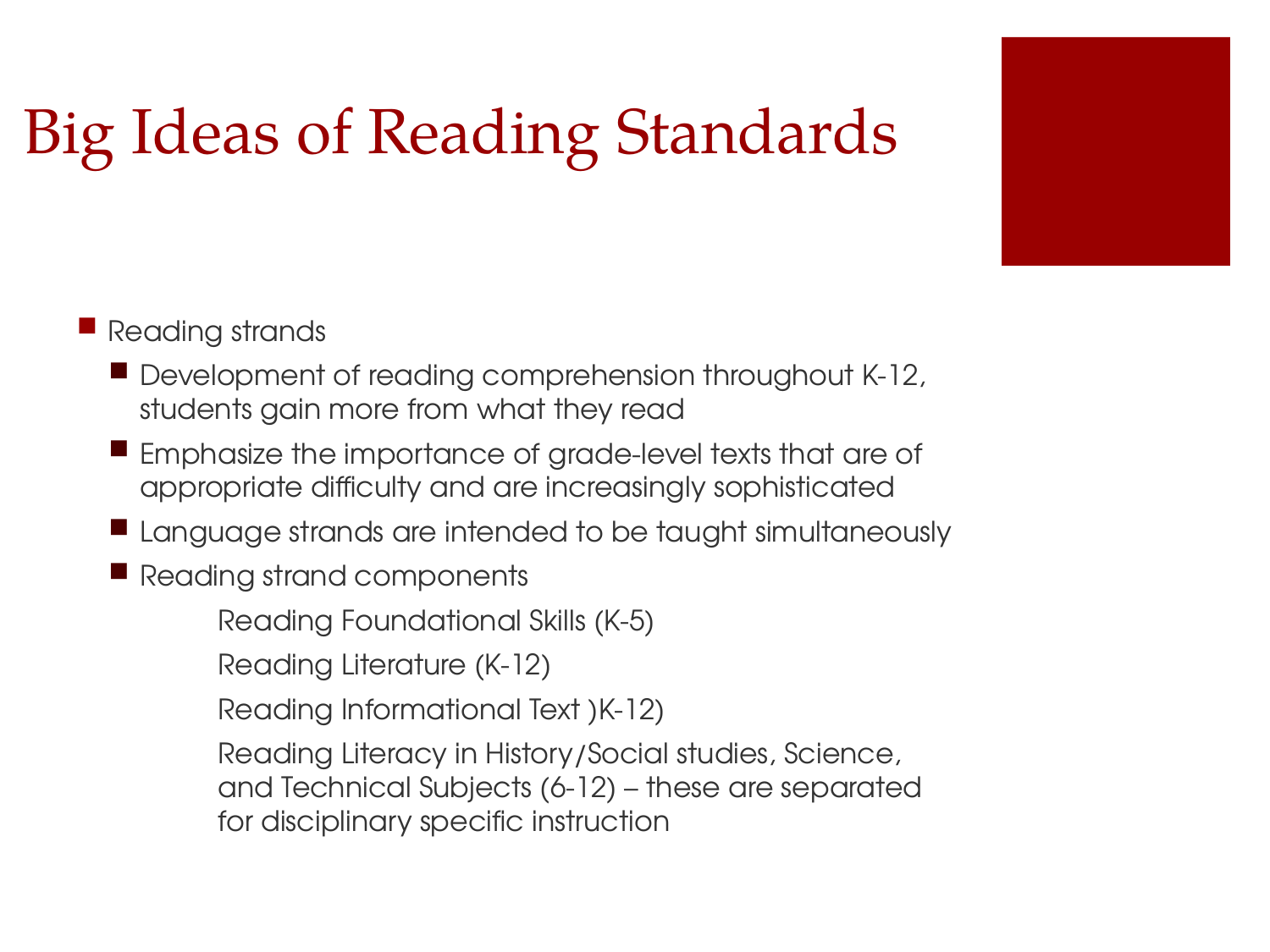

# Big Ideas of Reading Standards
Reading strands
Development of reading comprehension throughout K-12, students gain more from what they read
Emphasize the importance of grade-level texts that are of appropriate difficulty and are increasingly sophisticated
Language strands are intended to be taught simultaneously
Reading strand components
Reading Foundational Skills (K-5)
Reading Literature (K-12)
Reading Informational Text )K-12)
Reading Literacy in History/Social studies, Science, and Technical Subjects (6-12) – these are separated for disciplinary specific instruction